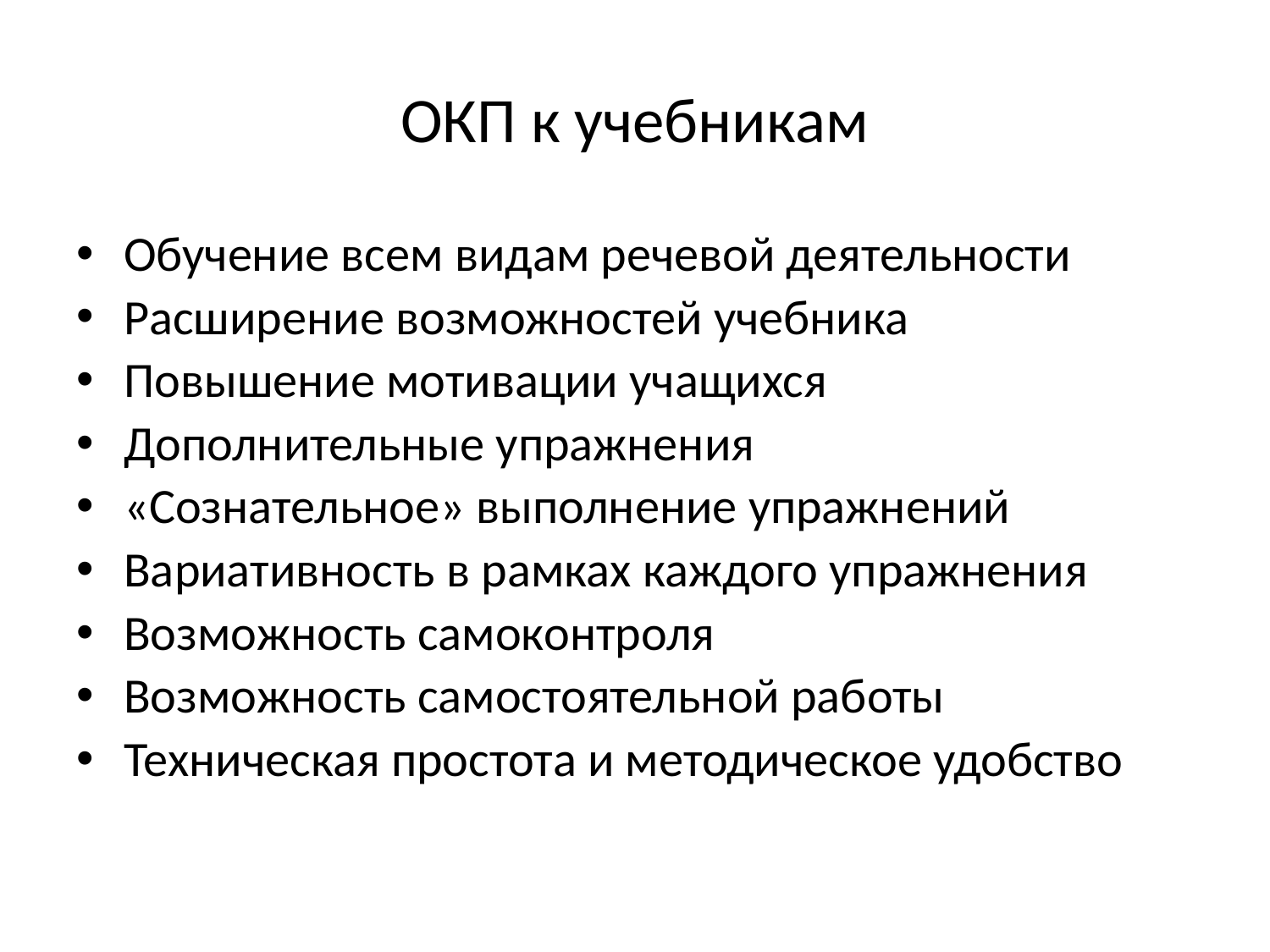

# ОКП к учебникам
Обучение всем видам речевой деятельности
Расширение возможностей учебника
Повышение мотивации учащихся
Дополнительные упражнения
«Сознательное» выполнение упражнений
Вариативность в рамках каждого упражнения
Возможность самоконтроля
Возможность самостоятельной работы
Техническая простота и методическое удобство